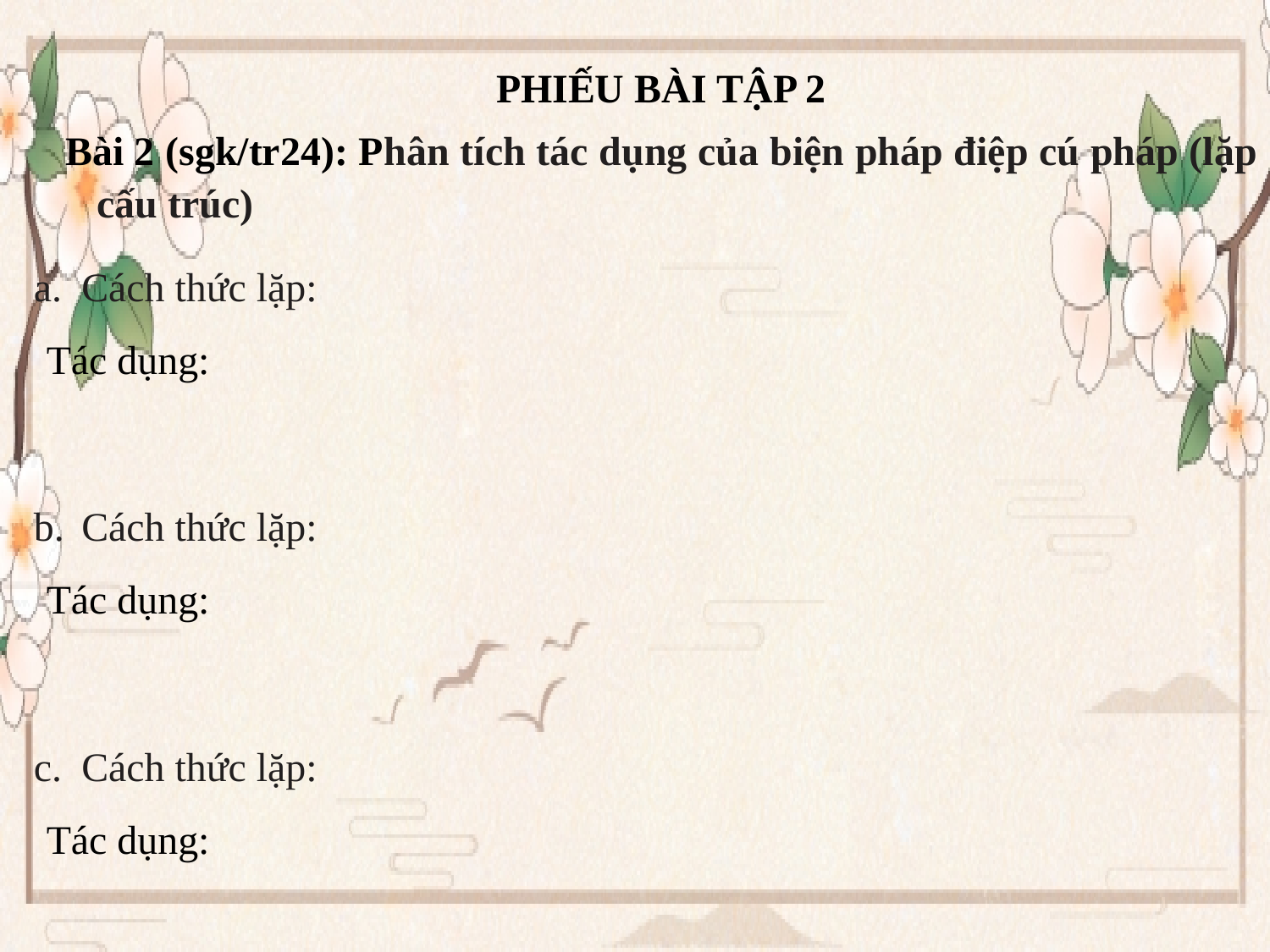

PHIẾU BÀI TẬP 2
Bài 2 (sgk/tr24): Phân tích tác dụng của biện pháp điệp cú pháp (lặp cấu trúc)
Cách thức lặp:
	Tác dụng:

Cách thức lặp:
	Tác dụng:

Cách thức lặp:
	Tác dụng: